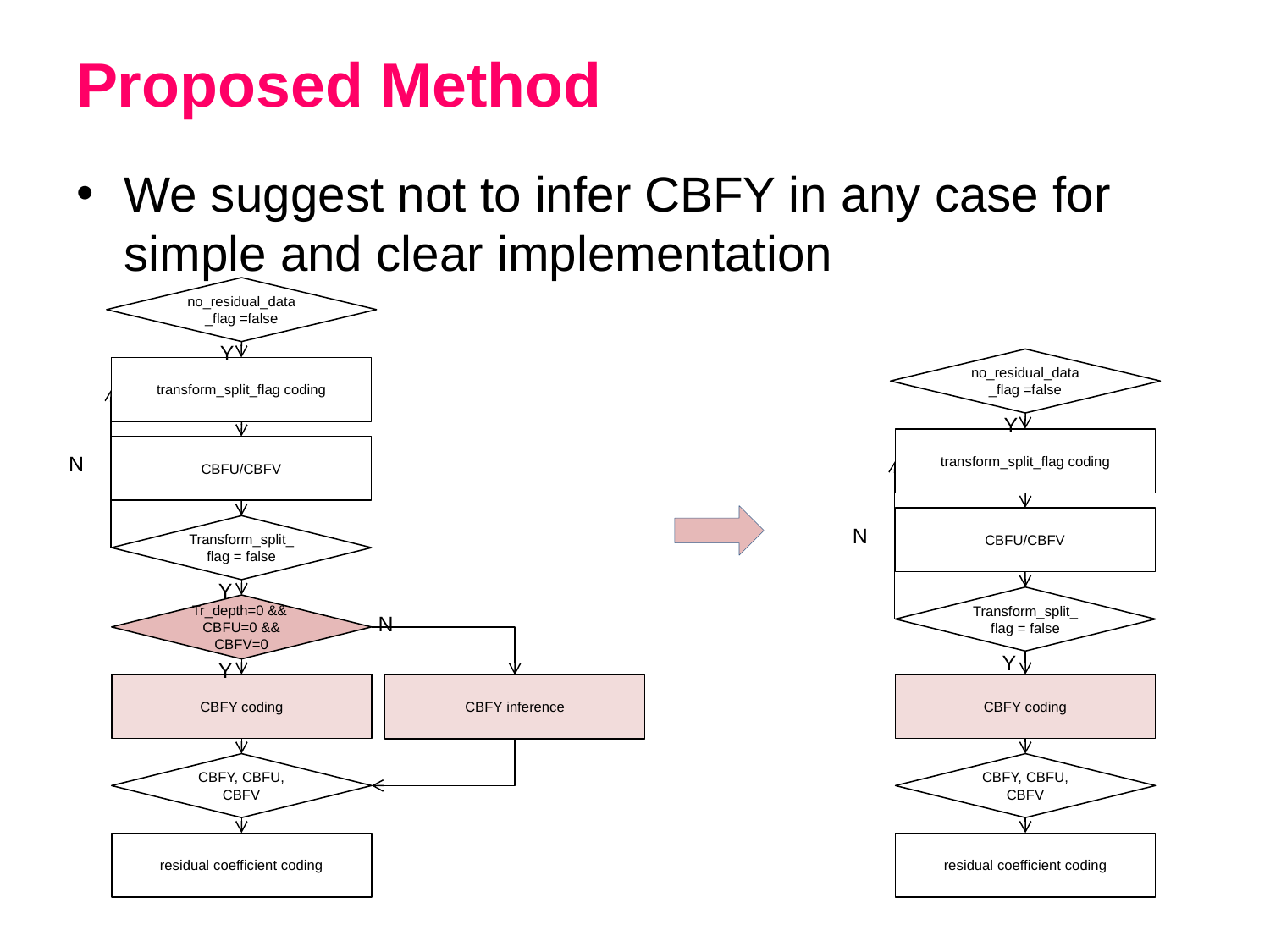

# Proposed Method
We suggest not to infer CBFY in any case for simple and clear implementation
no_residual_data_flag =false
Y
transform_split_flag coding
CBFU/CBFV
N
Transform_split_flag = false
Y
Tr_depth=0 &&
CBFU=0 &&
CBFV=0
N
Y
CBFY coding
CBFY inference
CBFY, CBFU, CBFV
residual coefficient coding
no_residual_data_flag =false
Y
transform_split_flag coding
CBFU/CBFV
N
Transform_split_flag = false
Y
CBFY coding
CBFY, CBFU, CBFV
residual coefficient coding